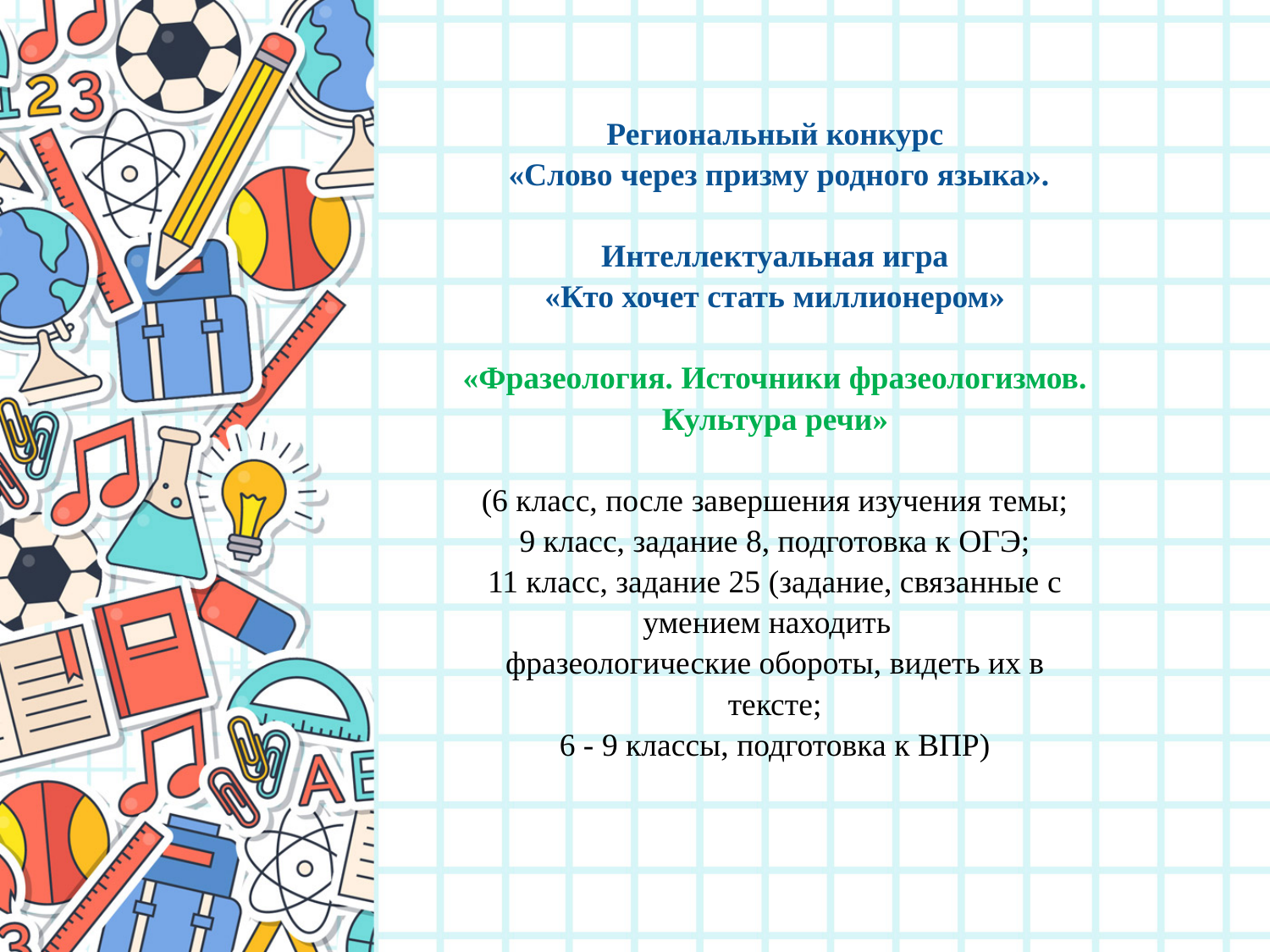

# Региональный конкурс «Слово через призму родного языка». Интеллектуальная игра «Кто хочет стать миллионером» «Фразеология. Источники фразеологизмов. Культура речи» (6 класс, после завершения изучения темы; 9 класс, задание 8, подготовка к ОГЭ; 11 класс, задание 25 (задание, связанные с умением находить фразеологические обороты, видеть их в тексте; 6 - 9 классы, подготовка к ВПР)